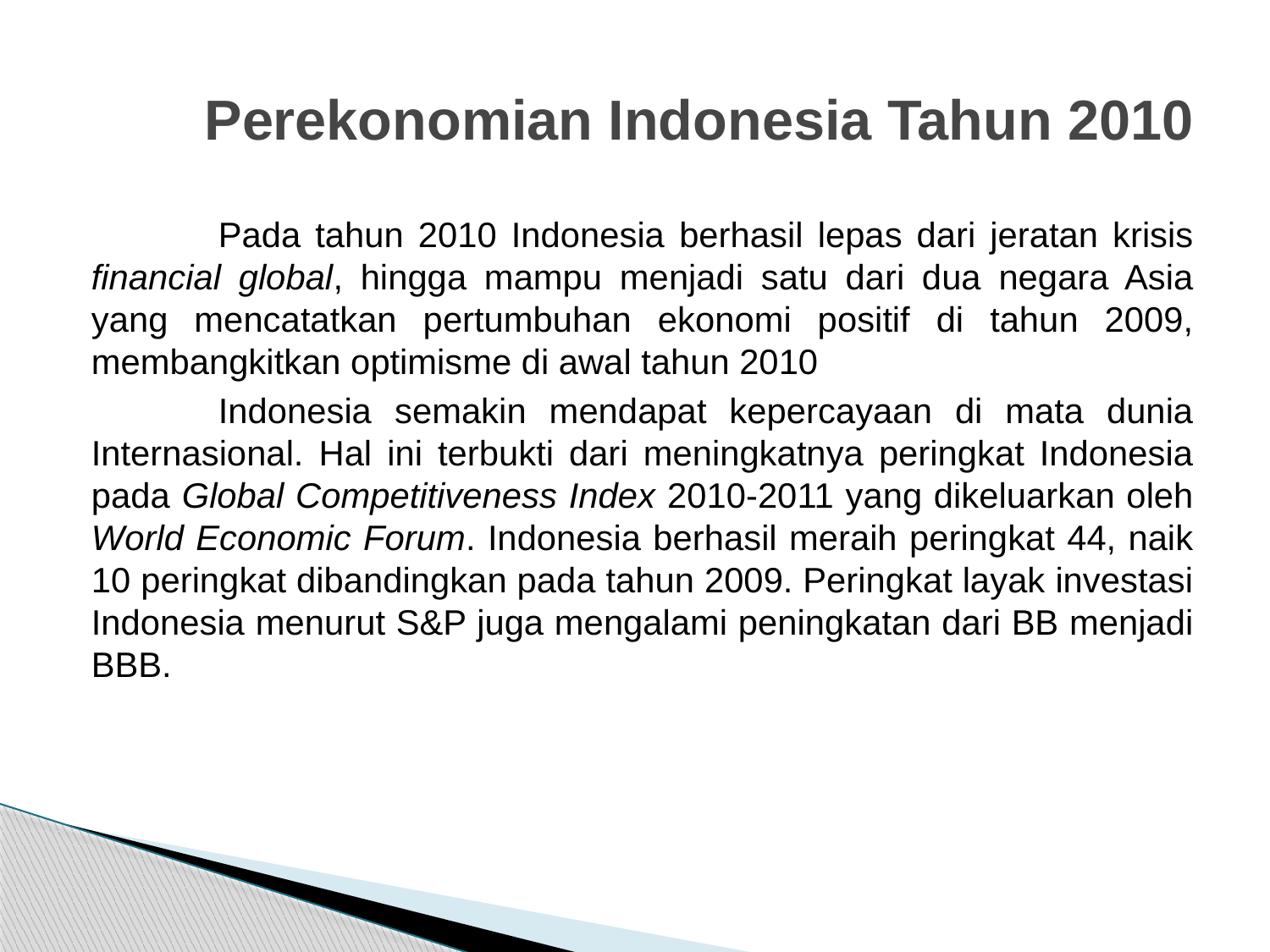

# Perekonomian Indonesia Tahun 2010
	Pada tahun 2010 Indonesia berhasil lepas dari jeratan krisis financial global, hingga mampu menjadi satu dari dua negara Asia yang mencatatkan pertumbuhan ekonomi positif di tahun 2009, membangkitkan optimisme di awal tahun 2010
	Indonesia semakin mendapat kepercayaan di mata dunia Internasional. Hal ini terbukti dari meningkatnya peringkat Indonesia pada Global Competitiveness Index 2010-2011 yang dikeluarkan oleh World Economic Forum. Indonesia berhasil meraih peringkat 44, naik 10 peringkat dibandingkan pada tahun 2009. Peringkat layak investasi Indonesia menurut S&P juga mengalami peningkatan dari BB menjadi BBB.